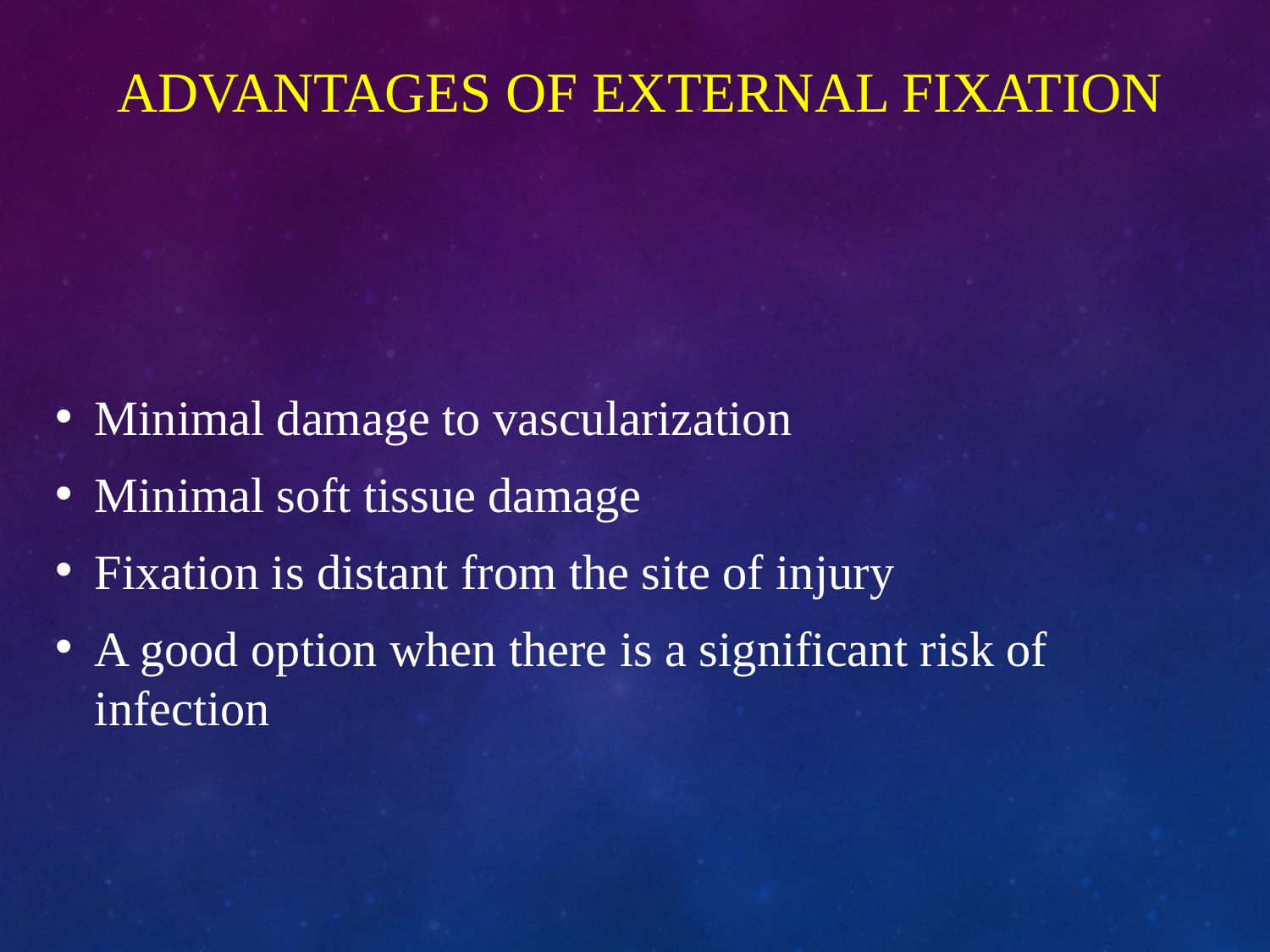

# Advantages of external fixation
Minimal damage to vascularization
Minimal soft tissue damage
Fixation is distant from the site of injury
A good option when there is a significant risk of infection